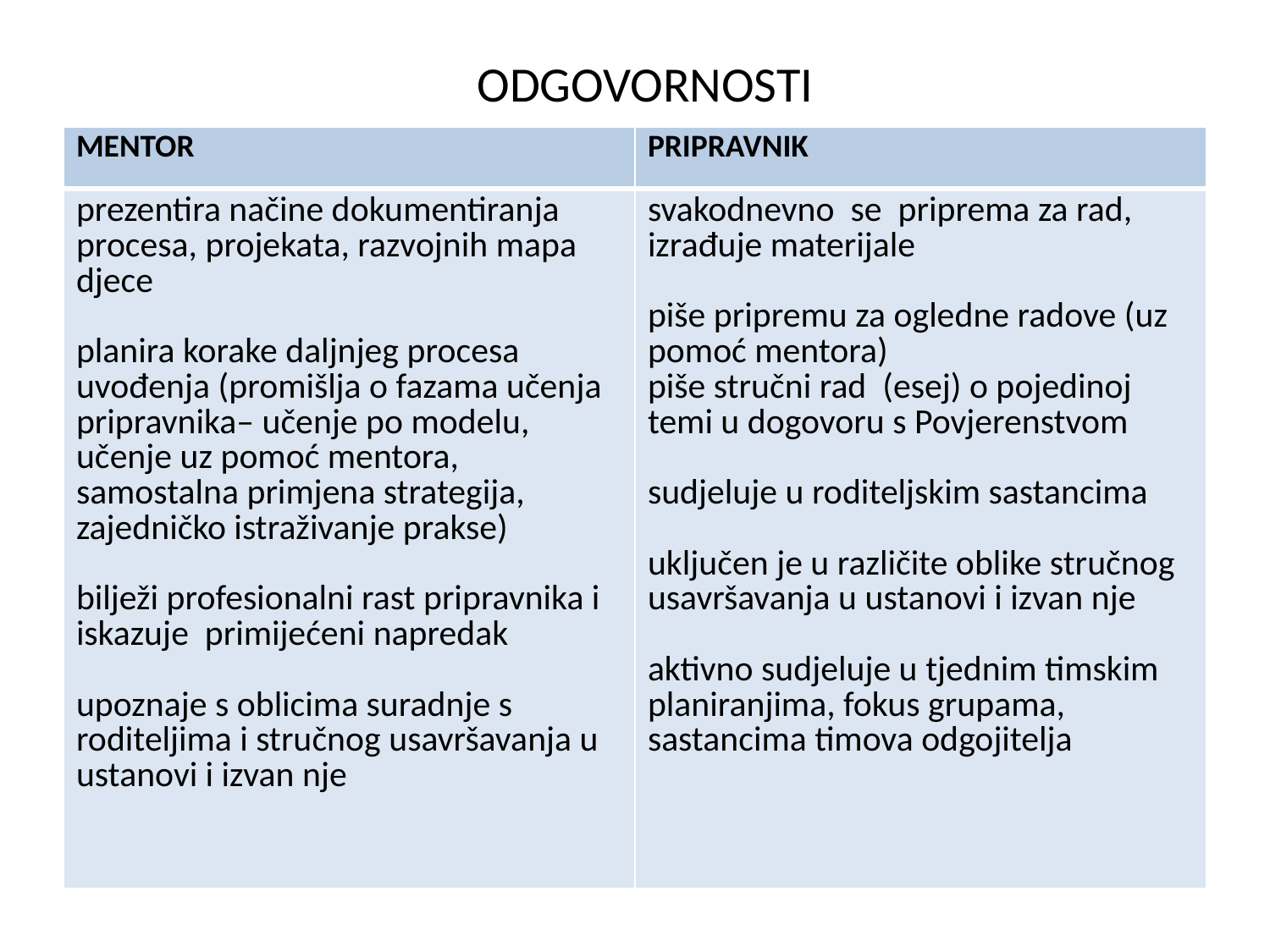

# ODGOVORNOSTI
| MENTOR | PRIPRAVNIK |
| --- | --- |
| prezentira načine dokumentiranja procesa, projekata, razvojnih mapa djece planira korake daljnjeg procesa uvođenja (promišlja o fazama učenja pripravnika– učenje po modelu, učenje uz pomoć mentora, samostalna primjena strategija, zajedničko istraživanje prakse) bilježi profesionalni rast pripravnika i iskazuje primijećeni napredak upoznaje s oblicima suradnje s roditeljima i stručnog usavršavanja u ustanovi i izvan nje | svakodnevno se priprema za rad, izrađuje materijale piše pripremu za ogledne radove (uz pomoć mentora) piše stručni rad (esej) o pojedinoj temi u dogovoru s Povjerenstvom sudjeluje u roditeljskim sastancima uključen je u različite oblike stručnog usavršavanja u ustanovi i izvan nje aktivno sudjeluje u tjednim timskim planiranjima, fokus grupama, sastancima timova odgojitelja |